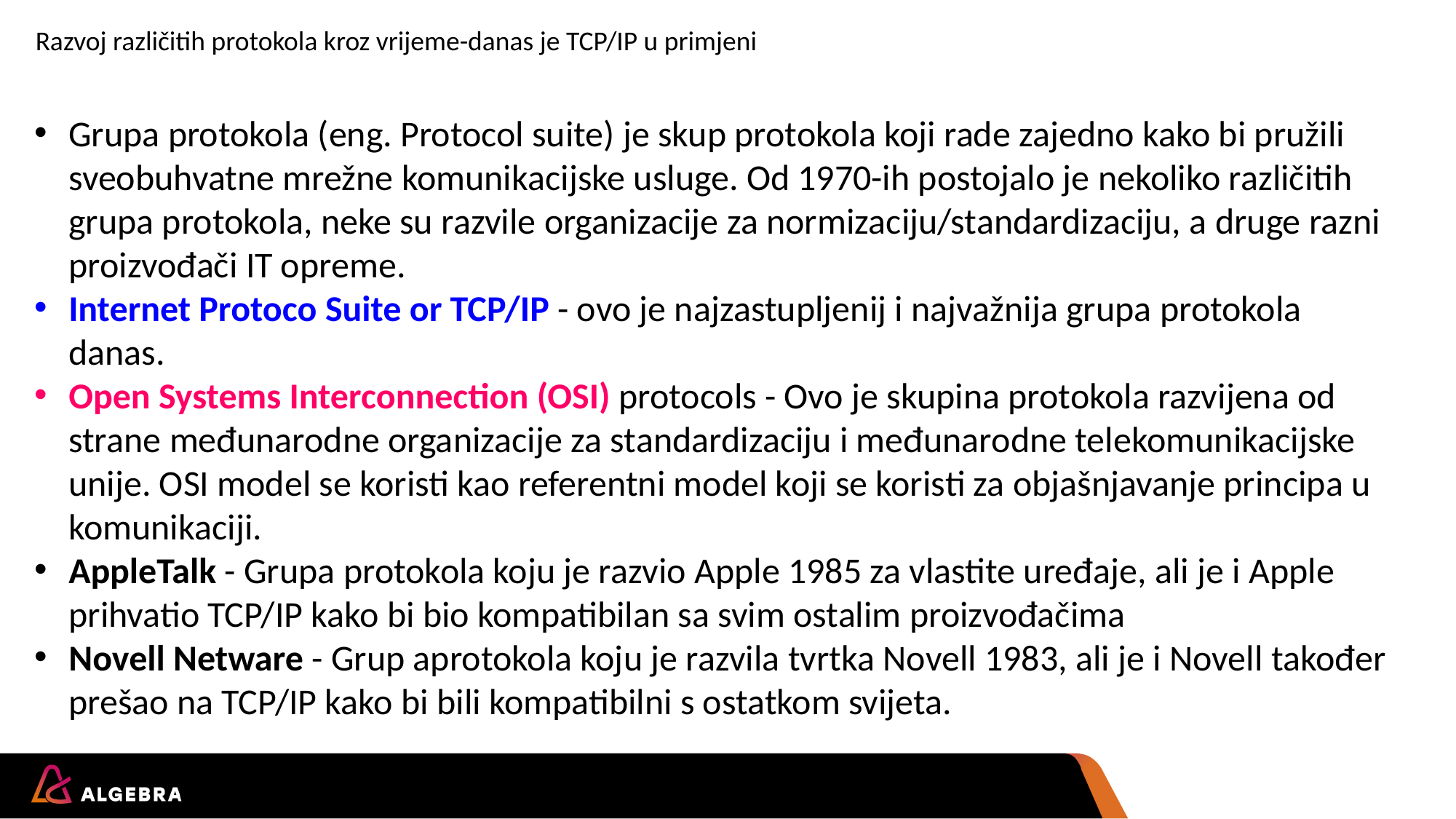

Razvoj različitih protokola kroz vrijeme-danas je TCP/IP u primjeni
Grupa protokola (eng. Protocol suite) je skup protokola koji rade zajedno kako bi pružili sveobuhvatne mrežne komunikacijske usluge. Od 1970-ih postojalo je nekoliko različitih grupa protokola, neke su razvile organizacije za normizaciju/standardizaciju, a druge razni proizvođači IT opreme.
Internet Protoco Suite or TCP/IP - ovo je najzastupljenij i najvažnija grupa protokola danas.
Open Systems Interconnection (OSI) protocols - Ovo je skupina protokola razvijena od strane međunarodne organizacije za standardizaciju i međunarodne telekomunikacijske unije. OSI model se koristi kao referentni model koji se koristi za objašnjavanje principa u komunikaciji.
AppleTalk - Grupa protokola koju je razvio Apple 1985 za vlastite uređaje, ali je i Apple prihvatio TCP/IP kako bi bio kompatibilan sa svim ostalim proizvođačima
Novell Netware - Grup aprotokola koju je razvila tvrtka Novell 1983, ali je i Novell također prešao na TCP/IP kako bi bili kompatibilni s ostatkom svijeta.